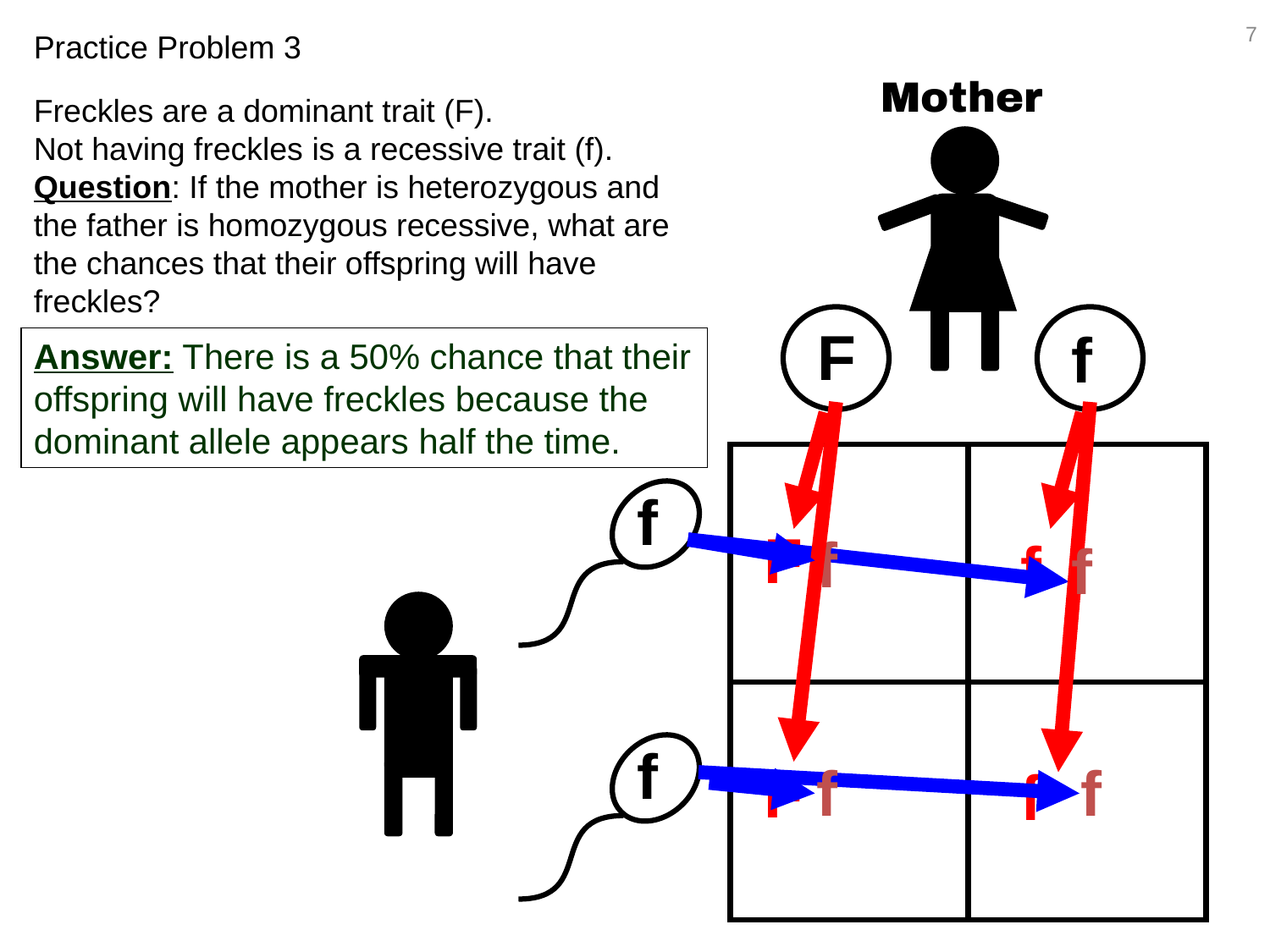

7
Practice Problem 3

Freckles are a dominant trait (F).
Not having freckles is a recessive trait (f).
Question: If the mother is heterozygous and the father is homozygous recessive, what are the chances that their offspring will have freckles?
Mother

F
f
Answer: There is a 50% chance that their offspring will have freckles because the dominant allele appears half the time.

f

F
f
f
f

f

f
f
F
f